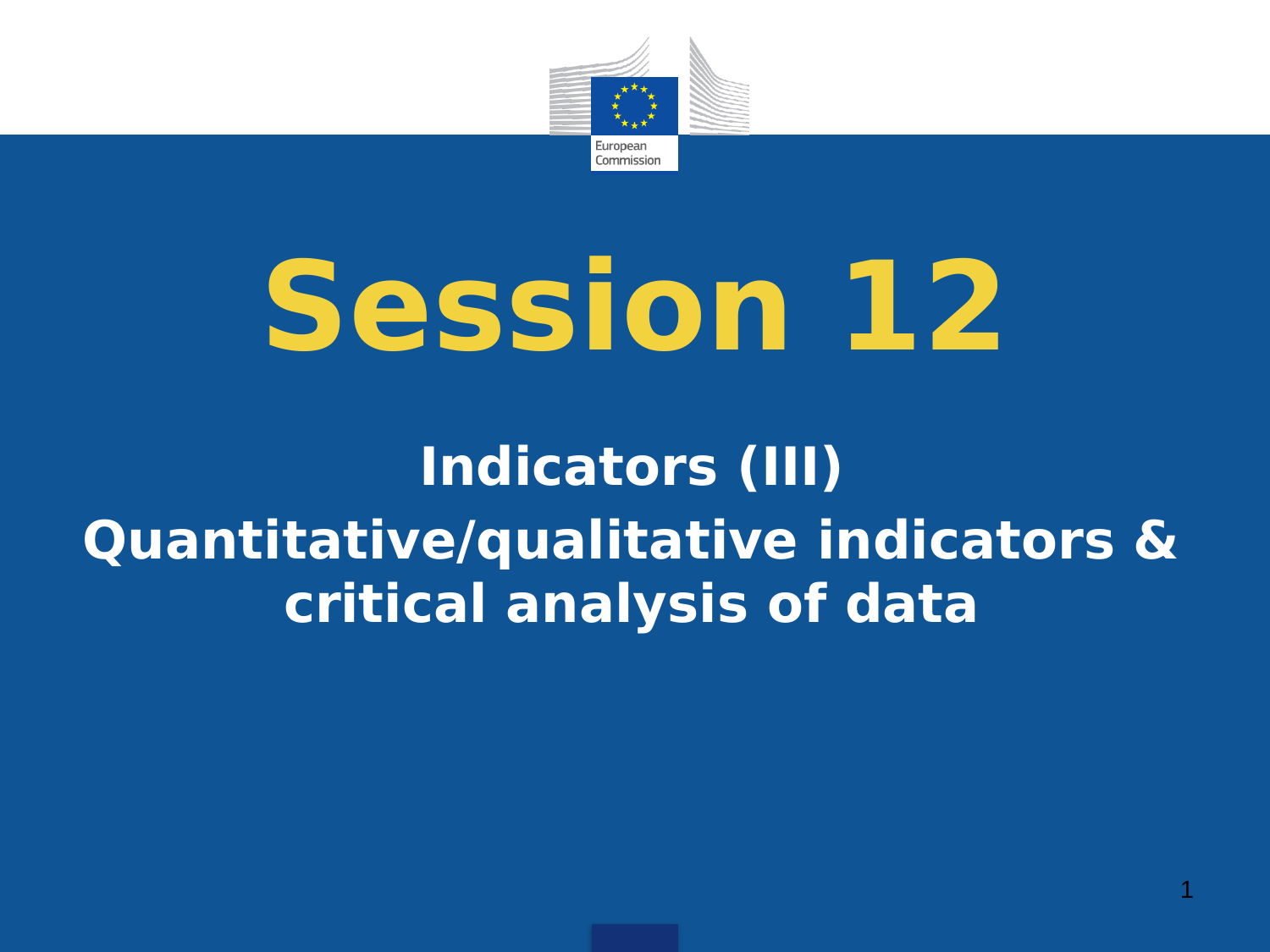

# Session 12
Indicators (III)
Quantitative/qualitative indicators & critical analysis of data
1